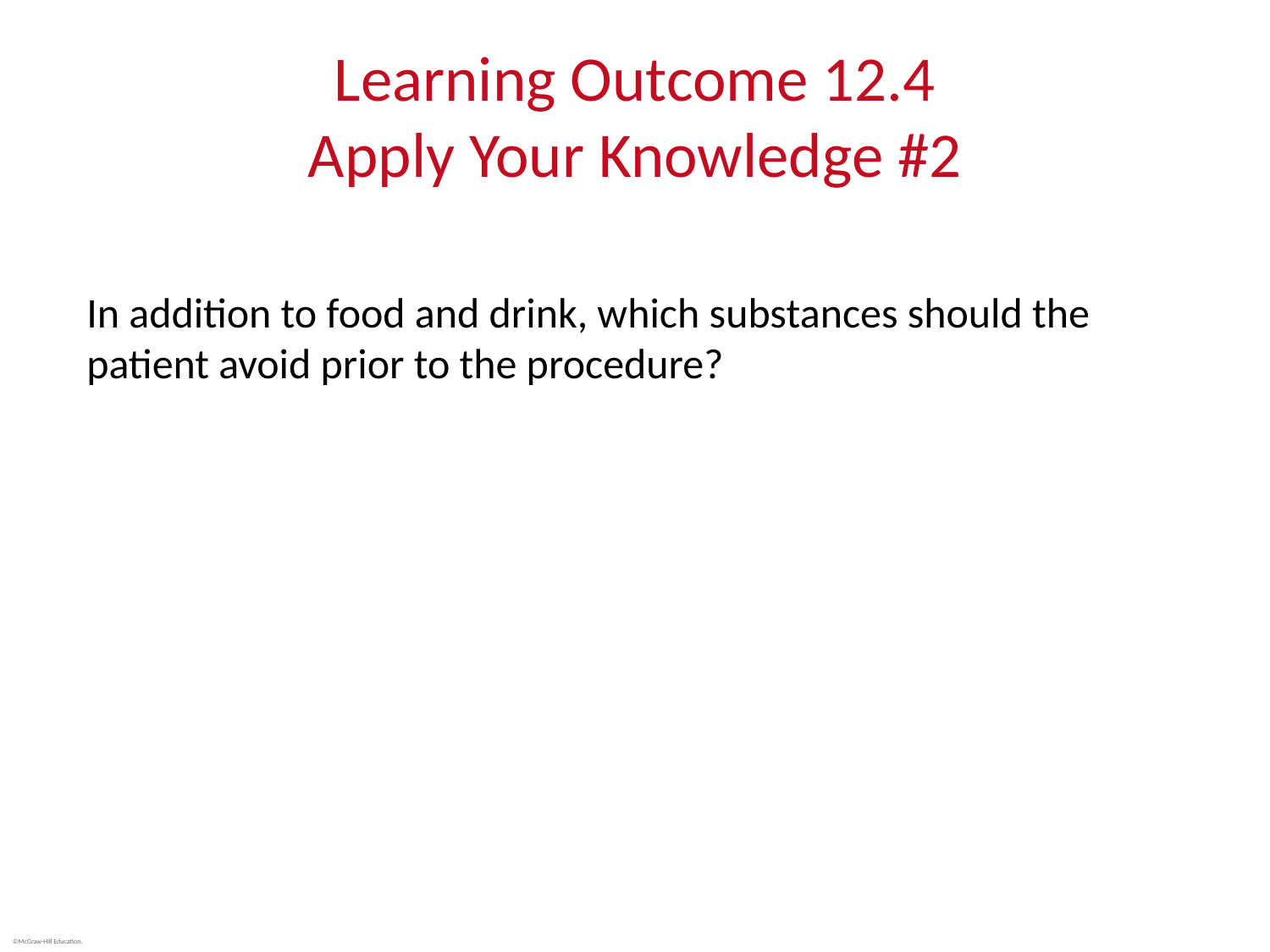

# Learning Outcome 12.4 Apply Your Knowledge #2
In addition to food and drink, which substances should the patient avoid prior to the procedure?